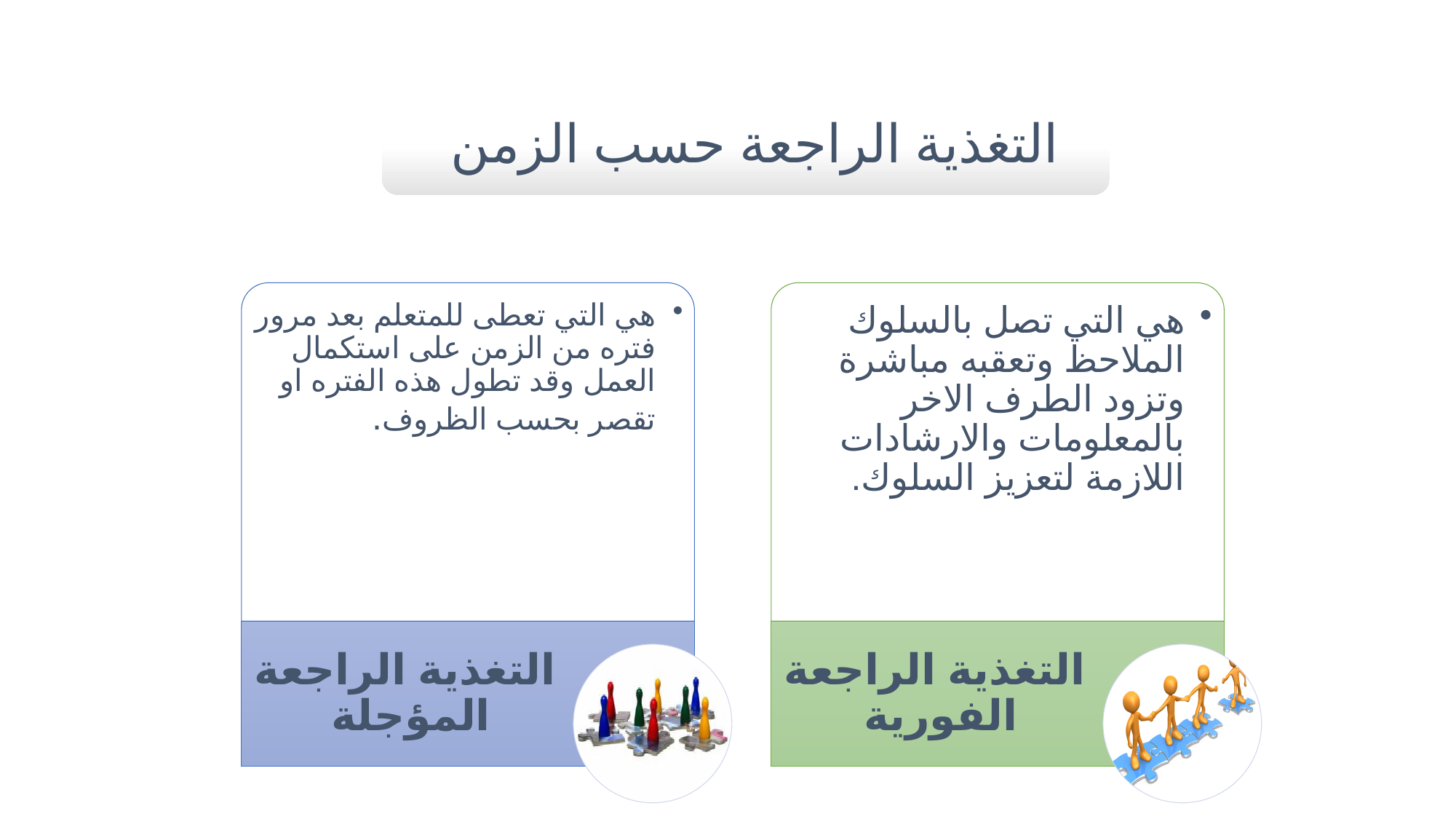

التغذية الراجعة حسب الزمن
هي التي تعطى للمتعلم بعد مرور فتره من الزمن على استكمال العمل وقد تطول هذه الفتره او تقصر بحسب الظروف.
التغذية الراجعة المؤجلة
هي التي تصل بالسلوك الملاحظ وتعقبه مباشرة وتزود الطرف الاخر بالمعلومات والارشادات اللازمة لتعزيز السلوك.
التغذية الراجعة الفورية